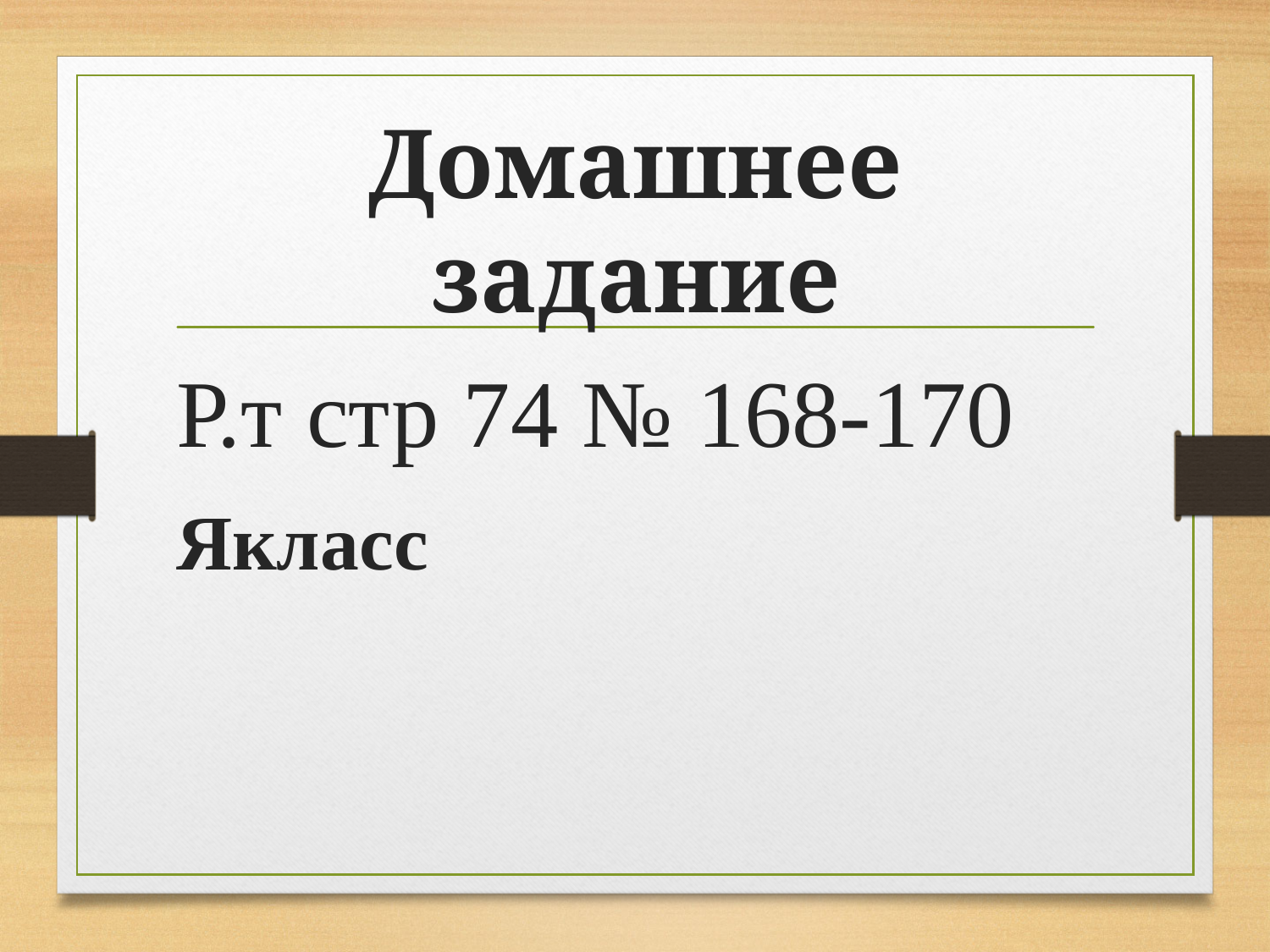

# Домашнее задание
Р.т стр 74 № 168-170
Якласс